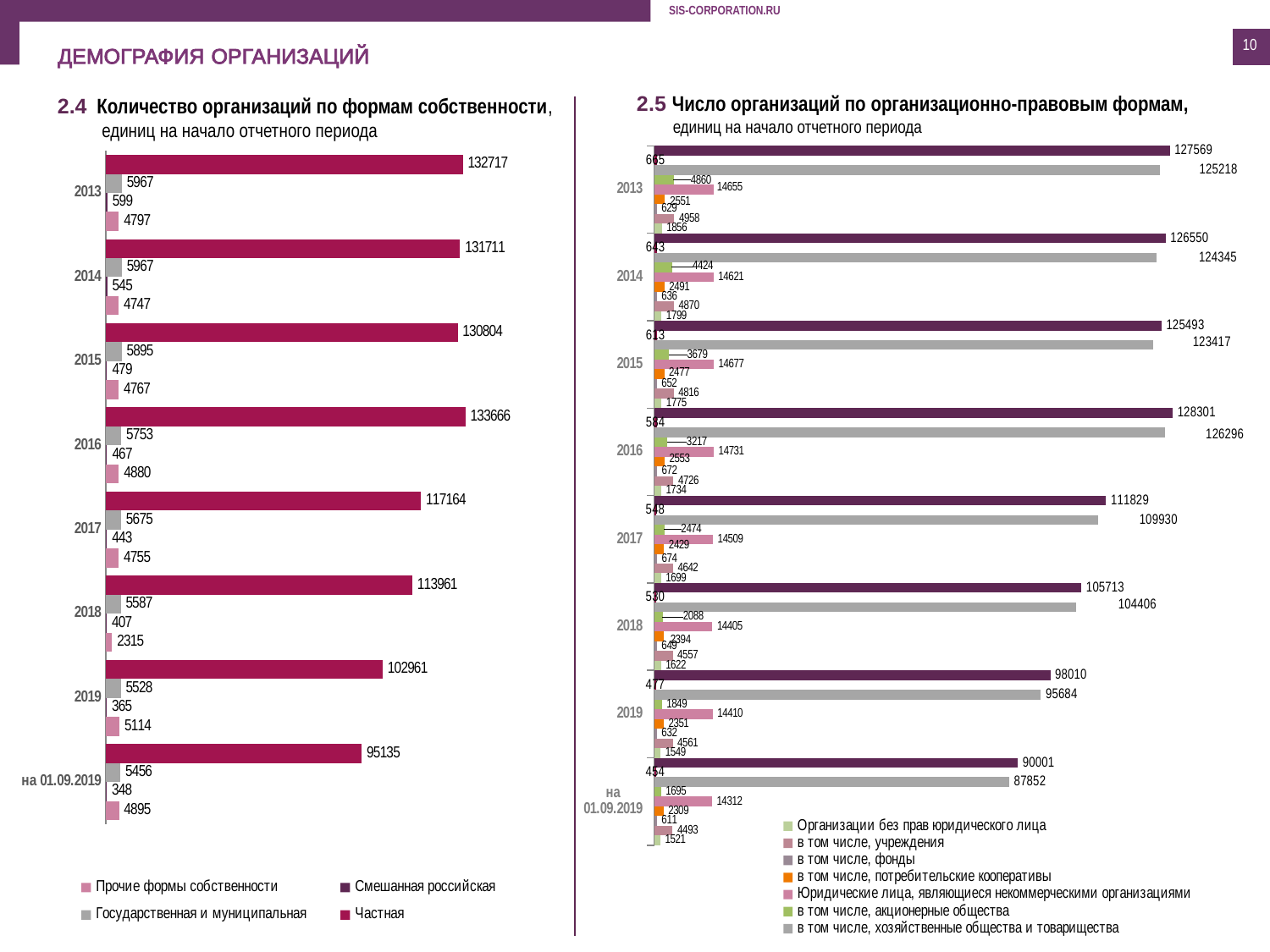

10
ДЕМОГРАФИЯ ОРГАНИЗАЦИЙ
2.5 Число организаций по организационно-правовым формам,
         единиц на начало отчетного периода
2.4  Количество организаций по формам собственности,
          единиц на начало отчетного периода

### Chart

| Category | Юридические лица, являющиеся коммерческими организациями | в том числе, унитарные предприятия     | в том числе, хозяйственные общества и товарищества       | в том числе, акционерные общества       | Юридические лица, являющиеся некоммерческими организациями      | в том числе, потребительские кооперативы    | в том числе, фонды      | в том числе, учреждения     | Организации без прав юридического лица    |
|---|---|---|---|---|---|---|---|---|---|
| 2013 | 127569.0 | 665.0 | 125218.0 | 4860.0 | 14655.0 | 2551.0 | 629.0 | 4958.0 | 1856.0 |
| 2014 | 126550.0 | 643.0 | 124345.0 | 4424.0 | 14621.0 | 2491.0 | 636.0 | 4870.0 | 1799.0 |
| 2015 | 125493.0 | 613.0 | 123417.0 | 3679.0 | 14677.0 | 2477.0 | 652.0 | 4816.0 | 1775.0 |
| 2016 | 128301.0 | 584.0 | 126296.0 | 3217.0 | 14731.0 | 2553.0 | 672.0 | 4726.0 | 1734.0 |
| 2017 | 111829.0 | 548.0 | 109930.0 | 2474.0 | 14509.0 | 2429.0 | 674.0 | 4642.0 | 1699.0 |
| 2018 | 105713.0 | 530.0 | 104406.0 | 2088.0 | 14405.0 | 2394.0 | 649.0 | 4557.0 | 1622.0 |
| 2019 | 98010.0 | 477.0 | 95684.0 | 1849.0 | 14410.0 | 2351.0 | 632.0 | 4561.0 | 1549.0 |
| на 01.09.2019 | 90001.0 | 454.0 | 87852.0 | 1695.0 | 14312.0 | 2309.0 | 611.0 | 4493.0 | 1521.0 |

### Chart

| Category | Частная      | Государственная и муниципальная      | Смешанная российская     | Прочие формы собственности |
|---|---|---|---|---|
| 2013 | 132717.0 | 5967.0 | 599.0 | 4797.0 |
| 2014 | 131711.0 | 5967.0 | 545.0 | 4747.0 |
| 2015 | 130804.0 | 5895.0 | 479.0 | 4767.0 |
| 2016 | 133666.0 | 5753.0 | 467.0 | 4880.0 |
| 2017 | 117164.0 | 5675.0 | 443.0 | 4755.0 |
| 2018 | 113961.0 | 5587.0 | 407.0 | 2315.0 |
| 2019 | 102961.0 | 5528.0 | 365.0 | 5114.0 |
| на 01.09.2019 | 95135.0 | 5456.0 | 348.0 | 4895.0 |